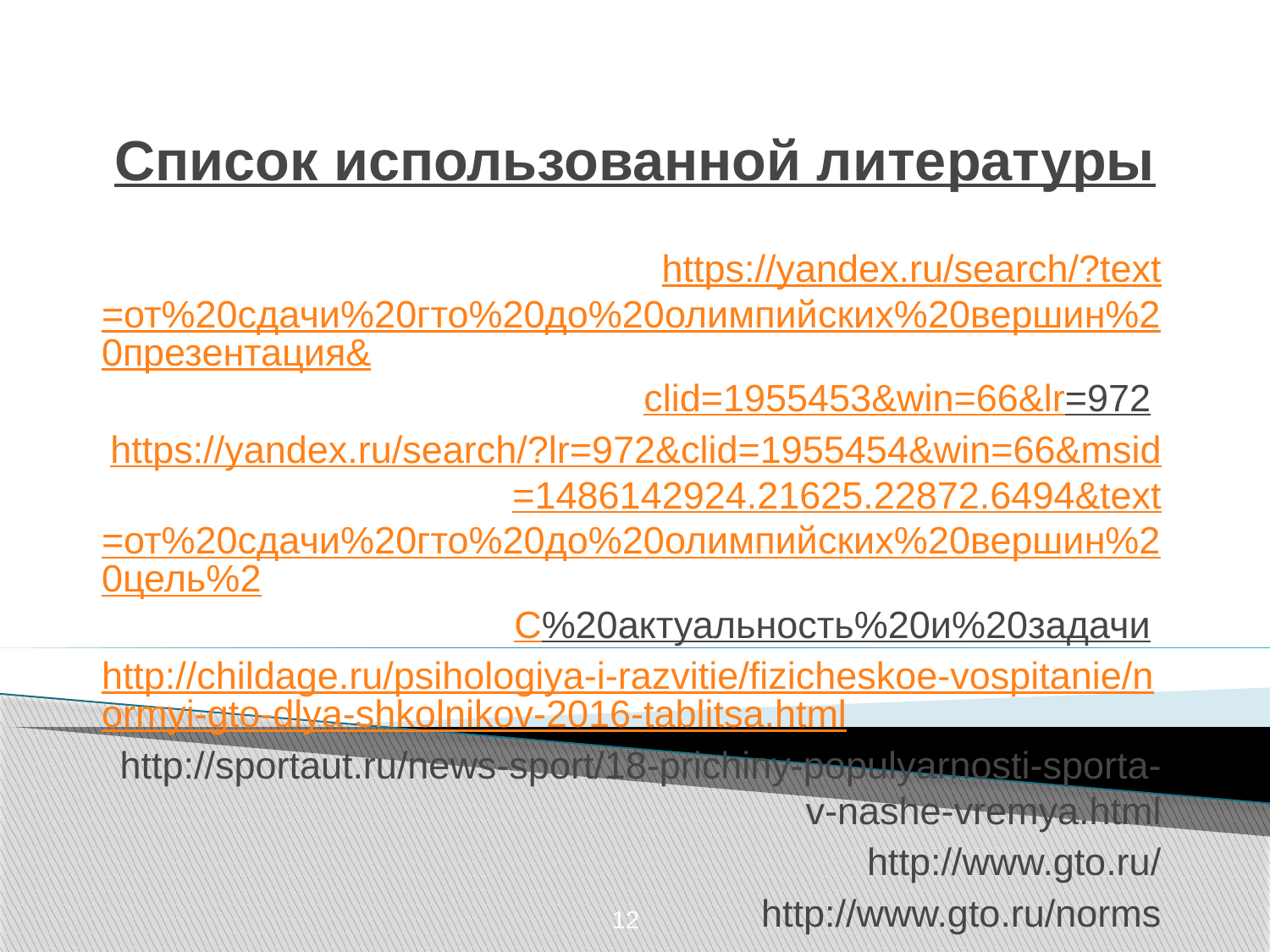

# Список использованной литературы
https://yandex.ru/search/?text=от%20сдачи%20гто%20до%20олимпийских%20вершин%20презентация&clid=1955453&win=66&lr=972
https://yandex.ru/search/?lr=972&clid=1955454&win=66&msid=1486142924.21625.22872.6494&text=от%20сдачи%20гто%20до%20олимпийских%20вершин%20цель%2C%20актуальность%20и%20задачи
http://childage.ru/psihologiya-i-razvitie/fizicheskoe-vospitanie/normyi-gto-dlya-shkolnikov-2016-tablitsa.html
http://sportaut.ru/news-sport/18-prichiny-populyarnosti-sporta-v-nashe-vremya.html
http://www.gto.ru/
http://www.gto.ru/norms

12